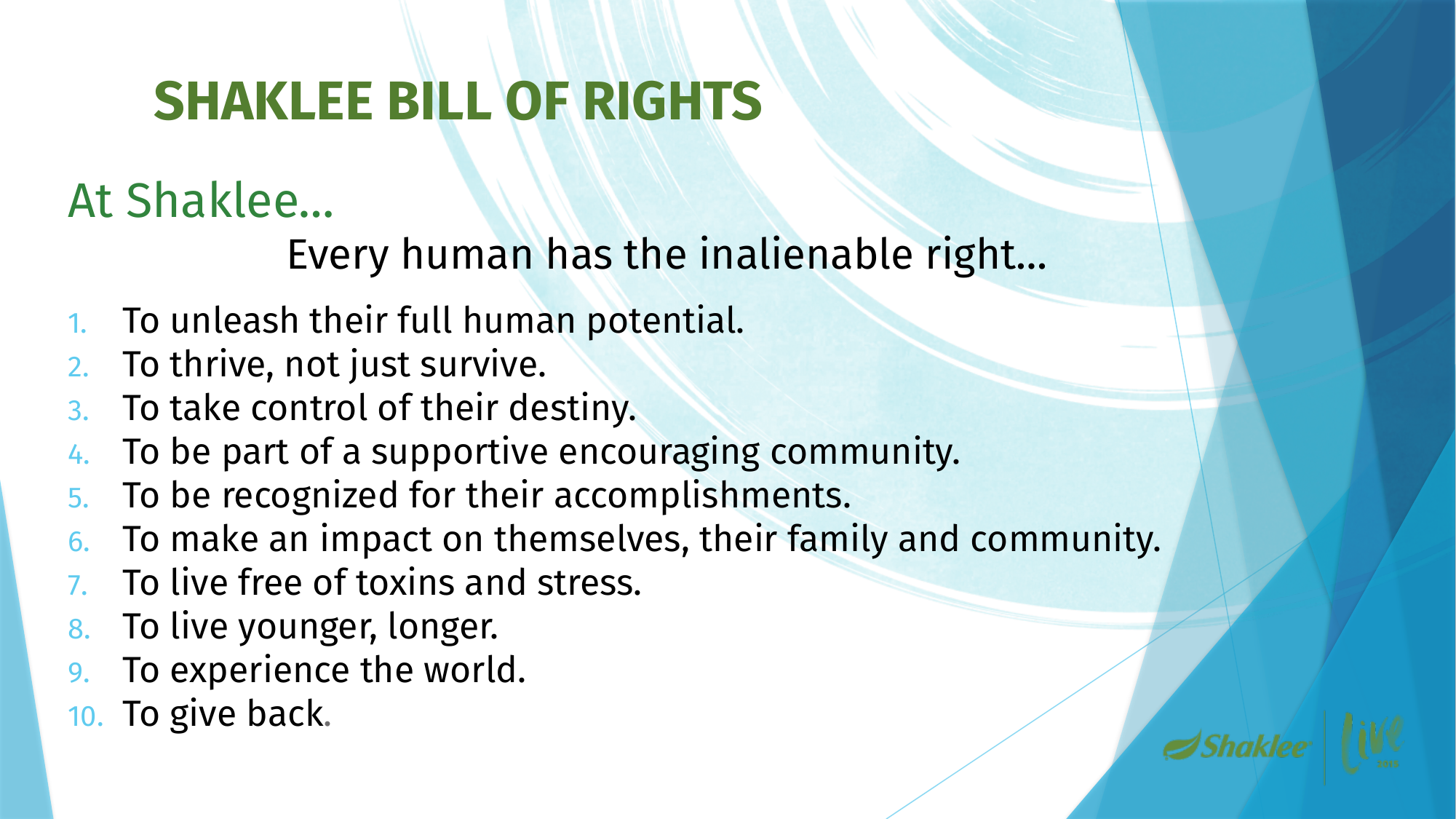

# ShaKlee Bill of Rights
At Shaklee…
		Every human has the inalienable right…

To unleash their full human potential.
To thrive, not just survive.
To take control of their destiny.
To be part of a supportive encouraging community.
To be recognized for their accomplishments.
To make an impact on themselves, their family and community.
To live free of toxins and stress.
To live younger, longer.
To experience the world.
To give back.